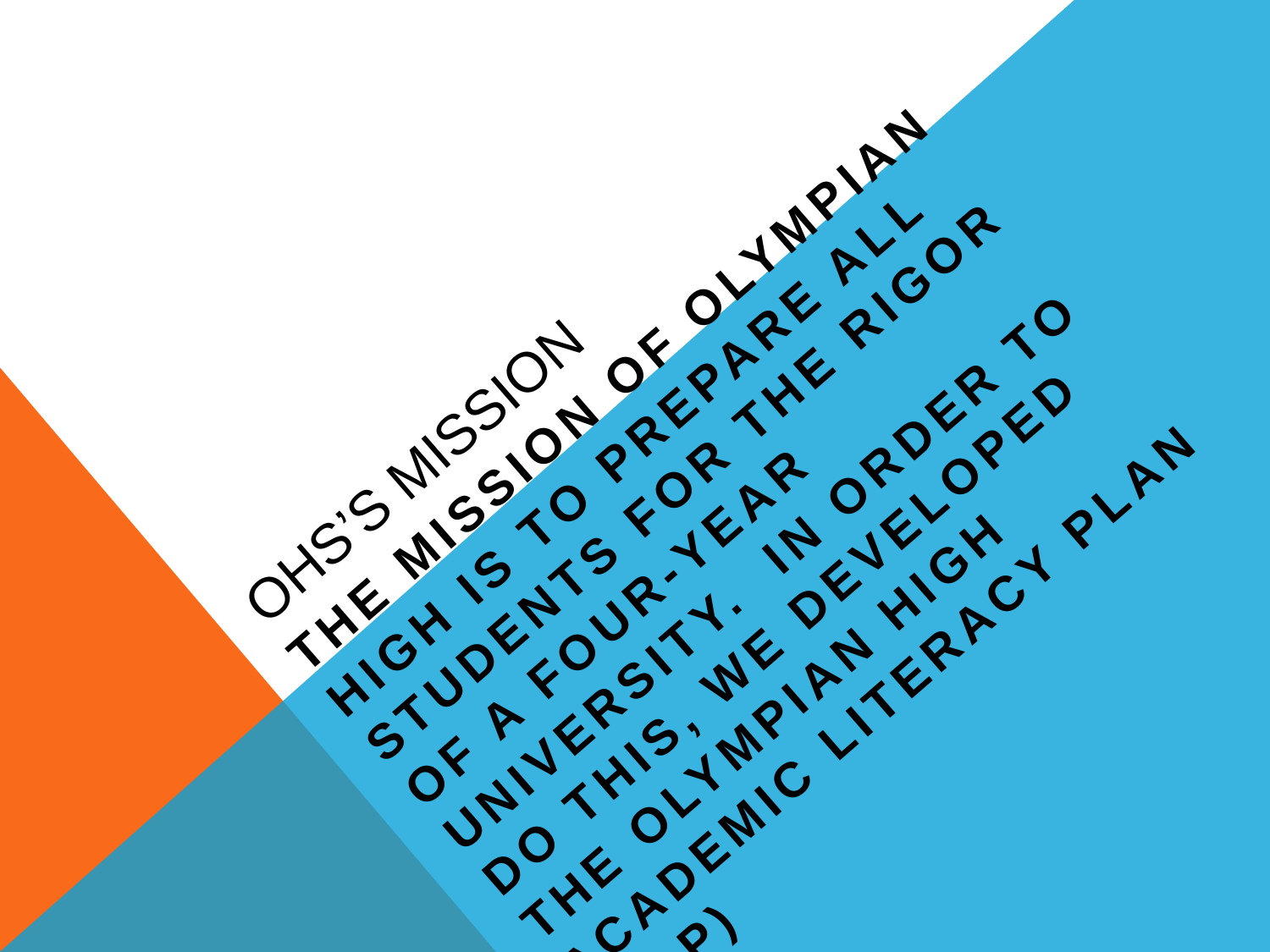

# OHS’s Mission
The mission of Olympian High is to prepare all students for the rigor of a four-year university.  In order to do this, we developed the Olympian High Academic Literacy Plan (ALP)